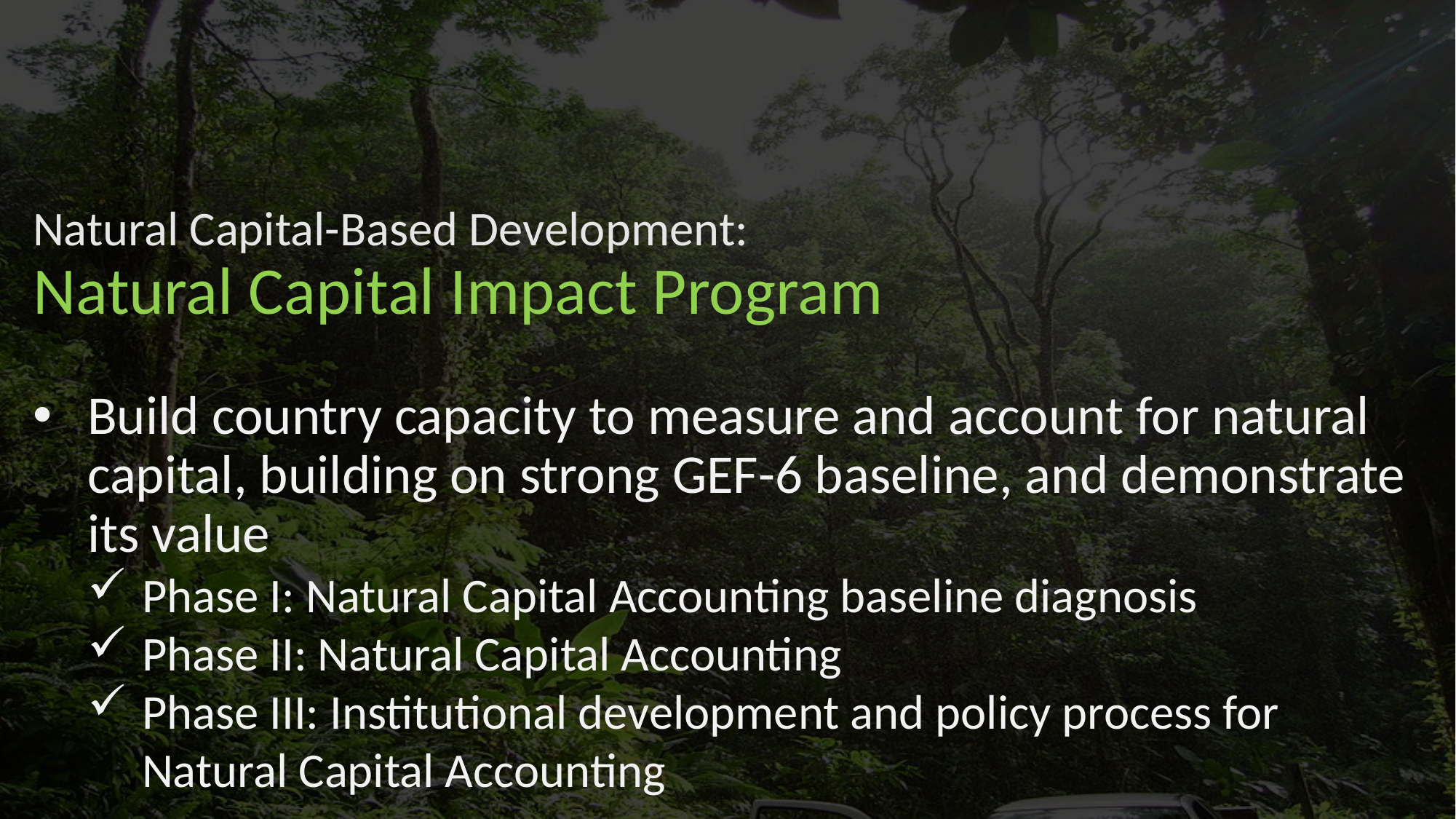

Natural Capital-Based Development:
Natural Capital Impact Program

Build country capacity to measure and account for natural capital, building on strong GEF-6 baseline, and demonstrate its value
Phase I: Natural Capital Accounting baseline diagnosis
Phase II: Natural Capital Accounting
Phase III: Institutional development and policy process for Natural Capital Accounting